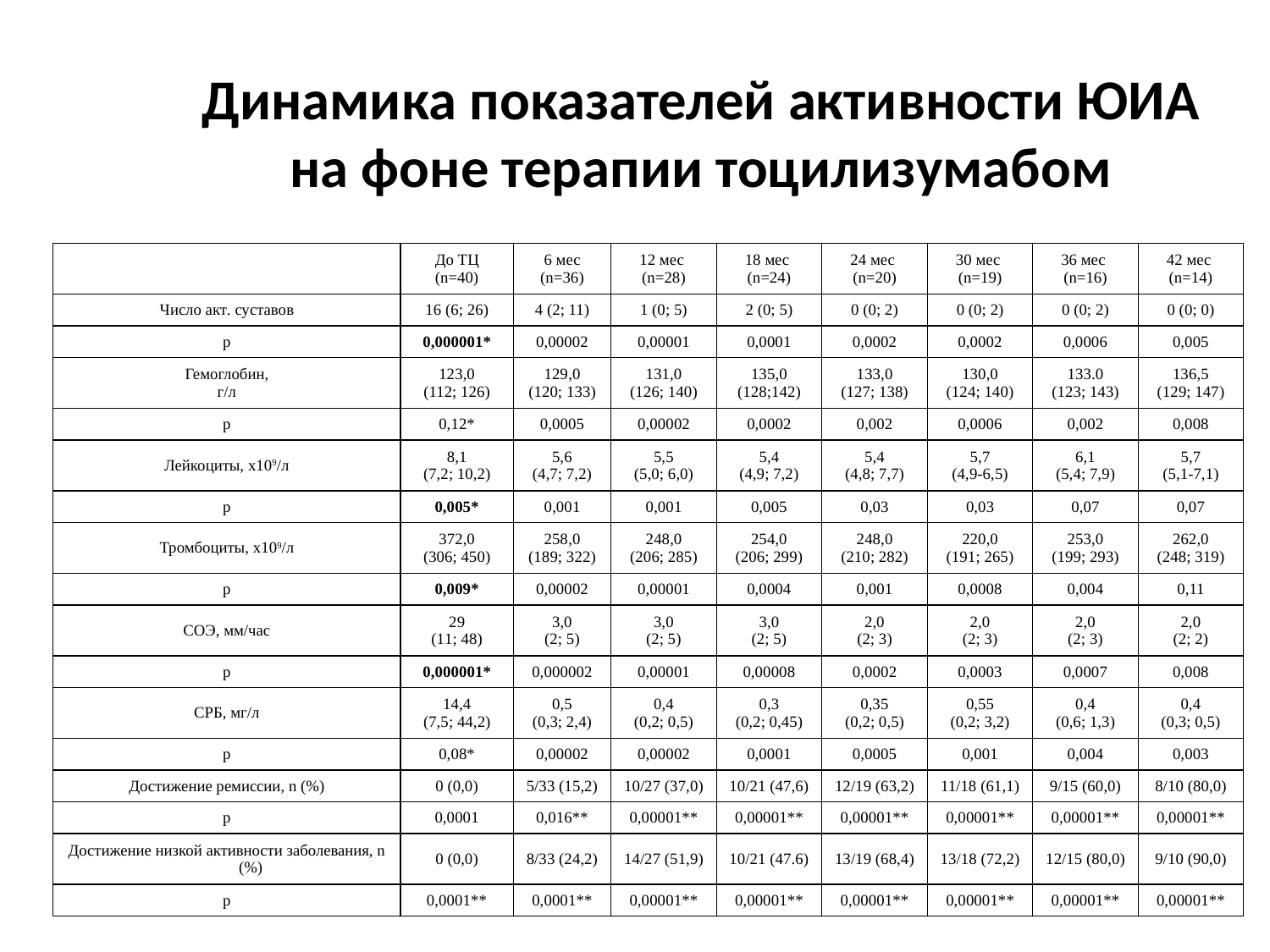

# Динамика показателей активности ЮИА на фоне терапии тоцилизумабом
|  | До ТЦ (n=40) | 6 мес (n=36) | 12 мес (n=28) | 18 мес (n=24) | 24 мес (n=20) | 30 мес (n=19) | 36 мес (n=16) | 42 мес (n=14) |
| --- | --- | --- | --- | --- | --- | --- | --- | --- |
| Число акт. суставов | 16 (6; 26) | 4 (2; 11) | 1 (0; 5) | 2 (0; 5) | 0 (0; 2) | 0 (0; 2) | 0 (0; 2) | 0 (0; 0) |
| p | 0,000001\* | 0,00002 | 0,00001 | 0,0001 | 0,0002 | 0,0002 | 0,0006 | 0,005 |
| Гемоглобин, г/л | 123,0 (112; 126) | 129,0 (120; 133) | 131,0 (126; 140) | 135,0 (128;142) | 133,0 (127; 138) | 130,0 (124; 140) | 133.0 (123; 143) | 136,5 (129; 147) |
| p | 0,12\* | 0,0005 | 0,00002 | 0,0002 | 0,002 | 0,0006 | 0,002 | 0,008 |
| Лейкоциты, х109/л | 8,1 (7,2; 10,2) | 5,6 (4,7; 7,2) | 5,5 (5,0; 6,0) | 5,4 (4,9; 7,2) | 5,4 (4,8; 7,7) | 5,7 (4,9-6,5) | 6,1 (5,4; 7,9) | 5,7 (5,1-7,1) |
| p | 0,005\* | 0,001 | 0,001 | 0,005 | 0,03 | 0,03 | 0,07 | 0,07 |
| Тромбоциты, х109/л | 372,0 (306; 450) | 258,0 (189; 322) | 248,0 (206; 285) | 254,0 (206; 299) | 248,0 (210; 282) | 220,0 (191; 265) | 253,0 (199; 293) | 262,0 (248; 319) |
| p | 0,009\* | 0,00002 | 0,00001 | 0,0004 | 0,001 | 0,0008 | 0,004 | 0,11 |
| СОЭ, мм/час | 29 (11; 48) | 3,0 (2; 5) | 3,0 (2; 5) | 3,0 (2; 5) | 2,0 (2; 3) | 2,0 (2; 3) | 2,0 (2; 3) | 2,0 (2; 2) |
| p | 0,000001\* | 0,000002 | 0,00001 | 0,00008 | 0,0002 | 0,0003 | 0,0007 | 0,008 |
| СРБ, мг/л | 14,4 (7,5; 44,2) | 0,5 (0,3; 2,4) | 0,4 (0,2; 0,5) | 0,3 (0,2; 0,45) | 0,35 (0,2; 0,5) | 0,55 (0,2; 3,2) | 0,4 (0,6; 1,3) | 0,4 (0,3; 0,5) |
| p | 0,08\* | 0,00002 | 0,00002 | 0,0001 | 0,0005 | 0,001 | 0,004 | 0,003 |
| Достижение ремиссии, n (%) | 0 (0,0) | 5/33 (15,2) | 10/27 (37,0) | 10/21 (47,6) | 12/19 (63,2) | 11/18 (61,1) | 9/15 (60,0) | 8/10 (80,0) |
| p | 0,0001 | 0,016\*\* | 0,00001\*\* | 0,00001\*\* | 0,00001\*\* | 0,00001\*\* | 0,00001\*\* | 0,00001\*\* |
| Достижение низкой активности заболевания, n (%) | 0 (0,0) | 8/33 (24,2) | 14/27 (51,9) | 10/21 (47.6) | 13/19 (68,4) | 13/18 (72,2) | 12/15 (80,0) | 9/10 (90,0) |
| p | 0,0001\*\* | 0,0001\*\* | 0,00001\*\* | 0,00001\*\* | 0,00001\*\* | 0,00001\*\* | 0,00001\*\* | 0,00001\*\* |